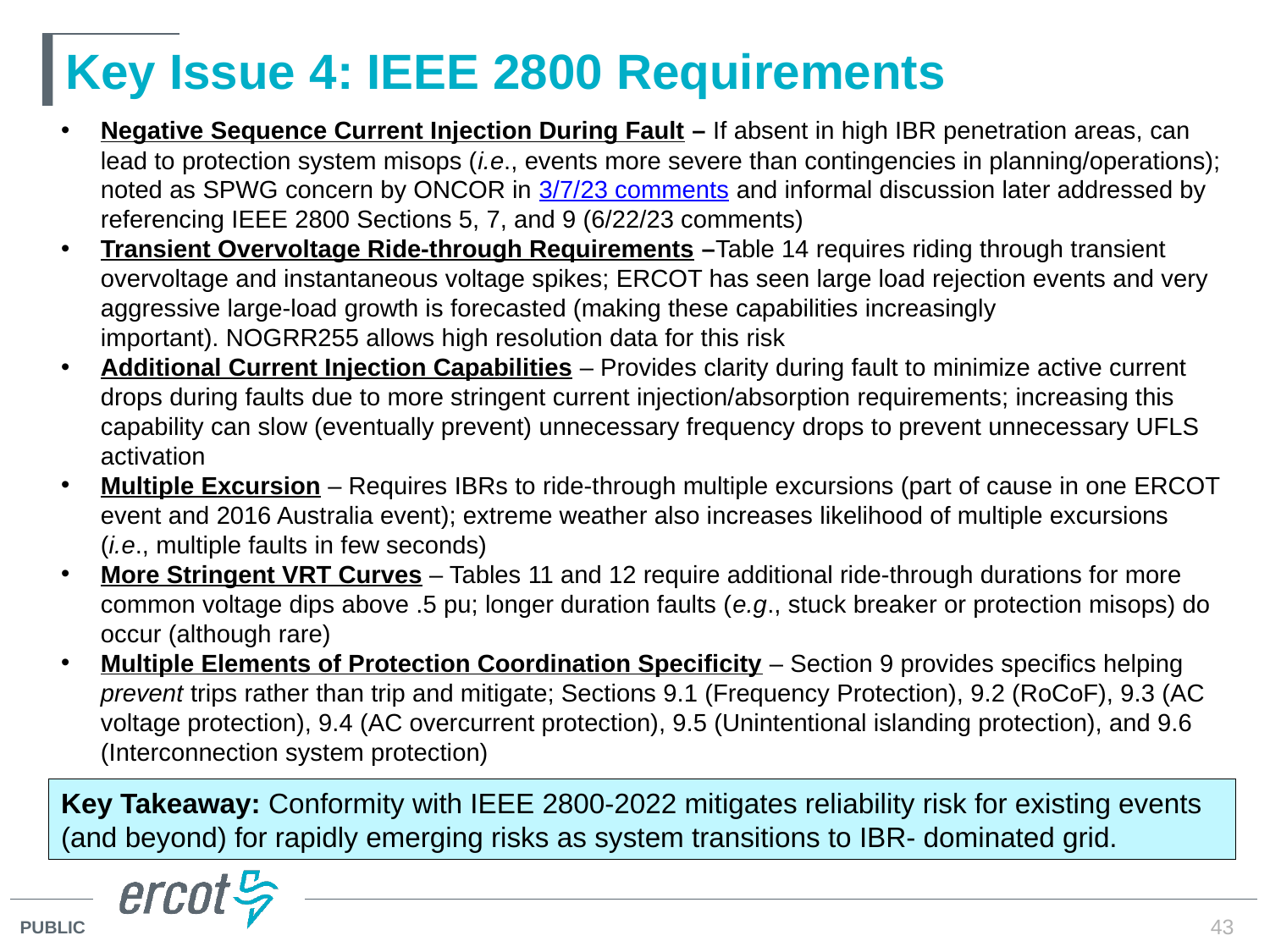

# Key Issue 4: IEEE 2800 Requirements
Negative Sequence Current Injection During Fault – If absent in high IBR penetration areas, can lead to protection system misops (i.e., events more severe than contingencies in planning/operations); noted as SPWG concern by ONCOR in 3/7/23 comments and informal discussion later addressed by referencing IEEE 2800 Sections 5, 7, and 9 (6/22/23 comments)
Transient Overvoltage Ride-through Requirements –Table 14 requires riding through transient overvoltage and instantaneous voltage spikes; ERCOT has seen large load rejection events and very aggressive large-load growth is forecasted (making these capabilities increasingly important). NOGRR255 allows high resolution data for this risk
Additional Current Injection Capabilities – Provides clarity during fault to minimize active current drops during faults due to more stringent current injection/absorption requirements; increasing this capability can slow (eventually prevent) unnecessary frequency drops to prevent unnecessary UFLS activation
Multiple Excursion – Requires IBRs to ride-through multiple excursions (part of cause in one ERCOT event and 2016 Australia event); extreme weather also increases likelihood of multiple excursions (i.e., multiple faults in few seconds)
More Stringent VRT Curves – Tables 11 and 12 require additional ride-through durations for more common voltage dips above .5 pu; longer duration faults (e.g., stuck breaker or protection misops) do occur (although rare)
Multiple Elements of Protection Coordination Specificity – Section 9 provides specifics helping prevent trips rather than trip and mitigate; Sections 9.1 (Frequency Protection), 9.2 (RoCoF), 9.3 (AC voltage protection), 9.4 (AC overcurrent protection), 9.5 (Unintentional islanding protection), and 9.6 (Interconnection system protection)
Key Takeaway: Conformity with IEEE 2800-2022 mitigates reliability risk for existing events (and beyond) for rapidly emerging risks as system transitions to IBR- dominated grid.
43